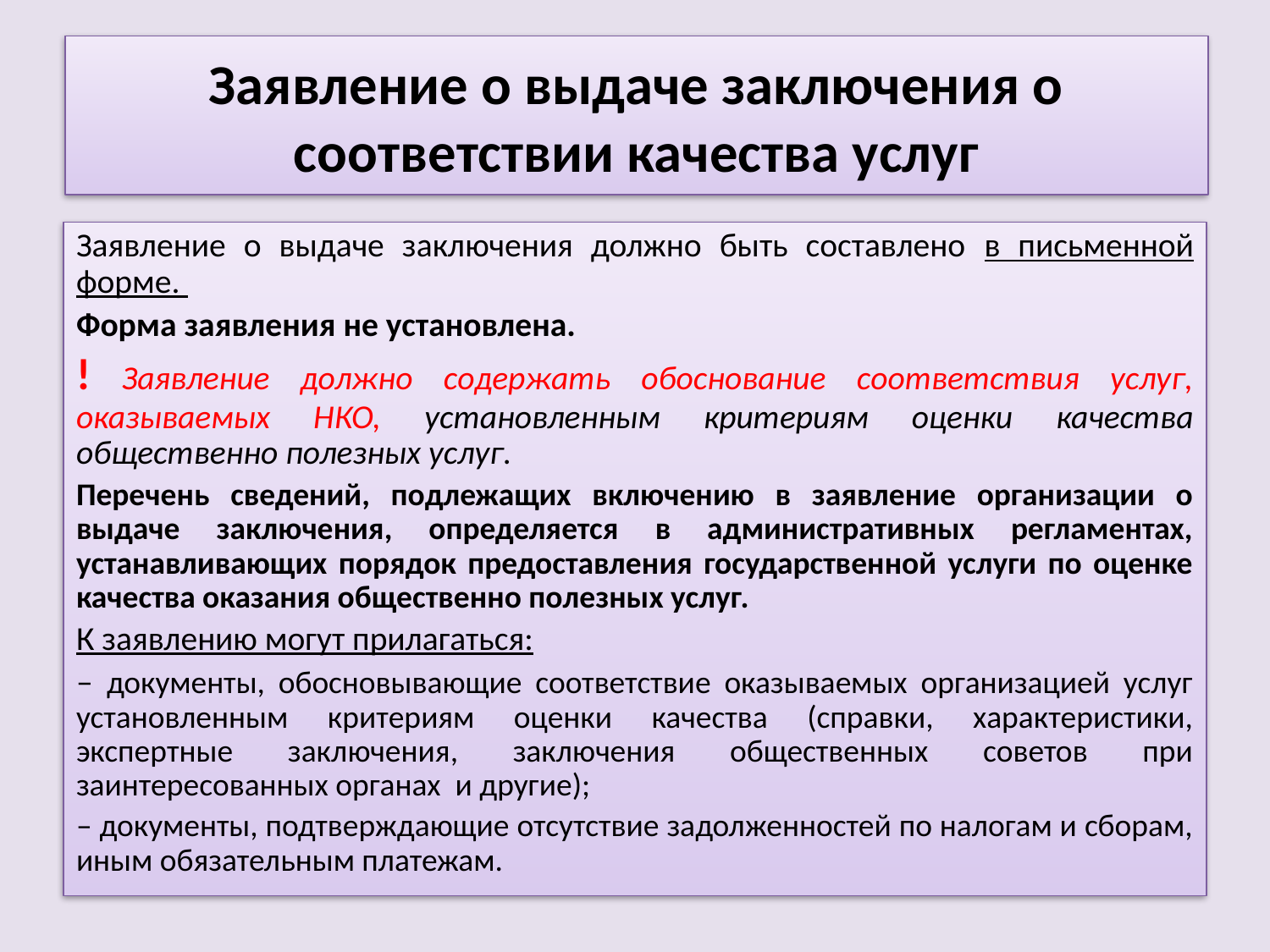

# Заявление о выдаче заключения о соответствии качества услуг
Заявление о выдаче заключения должно быть составлено в письменной форме.
Форма заявления не установлена.
! Заявление должно содержать обоснование соответствия услуг, оказываемых НКО, установленным критериям оценки качества общественно полезных услуг.
Перечень сведений, подлежащих включению в заявление организации о выдаче заключения, определяется в административных регламентах, устанавливающих порядок предоставления государственной услуги по оценке качества оказания общественно полезных услуг.
К заявлению могут прилагаться:
– документы, обосновывающие соответствие оказываемых организацией услуг установленным критериям оценки качества (справки, характеристики, экспертные заключения, заключения общественных советов при заинтересованных органах  и другие);
– документы, подтверждающие отсутствие задолженностей по налогам и сборам, иным обязательным платежам.